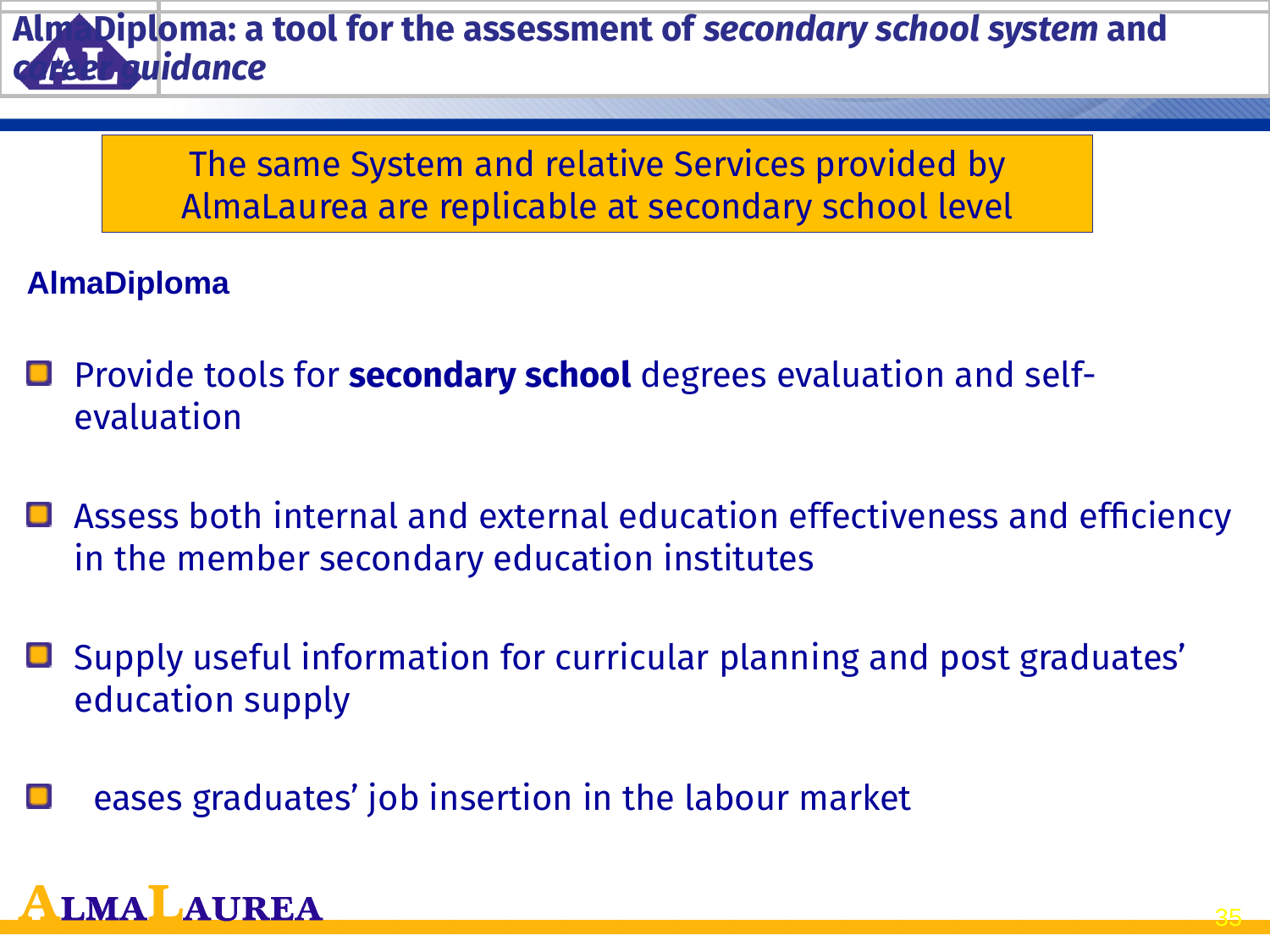

# AlmaDiploma: a tool for the assessment of secondary school system and career guidance
The same System and relative Services provided by AlmaLaurea are replicable at secondary school level
AlmaDiploma

Provide tools for secondary school degrees evaluation and self-evaluation

Assess both internal and external education effectiveness and efficiency in the member secondary education institutes

Supply useful information for curricular planning and post graduates’ education supply

  eases graduates’ job insertion in the labour market

35